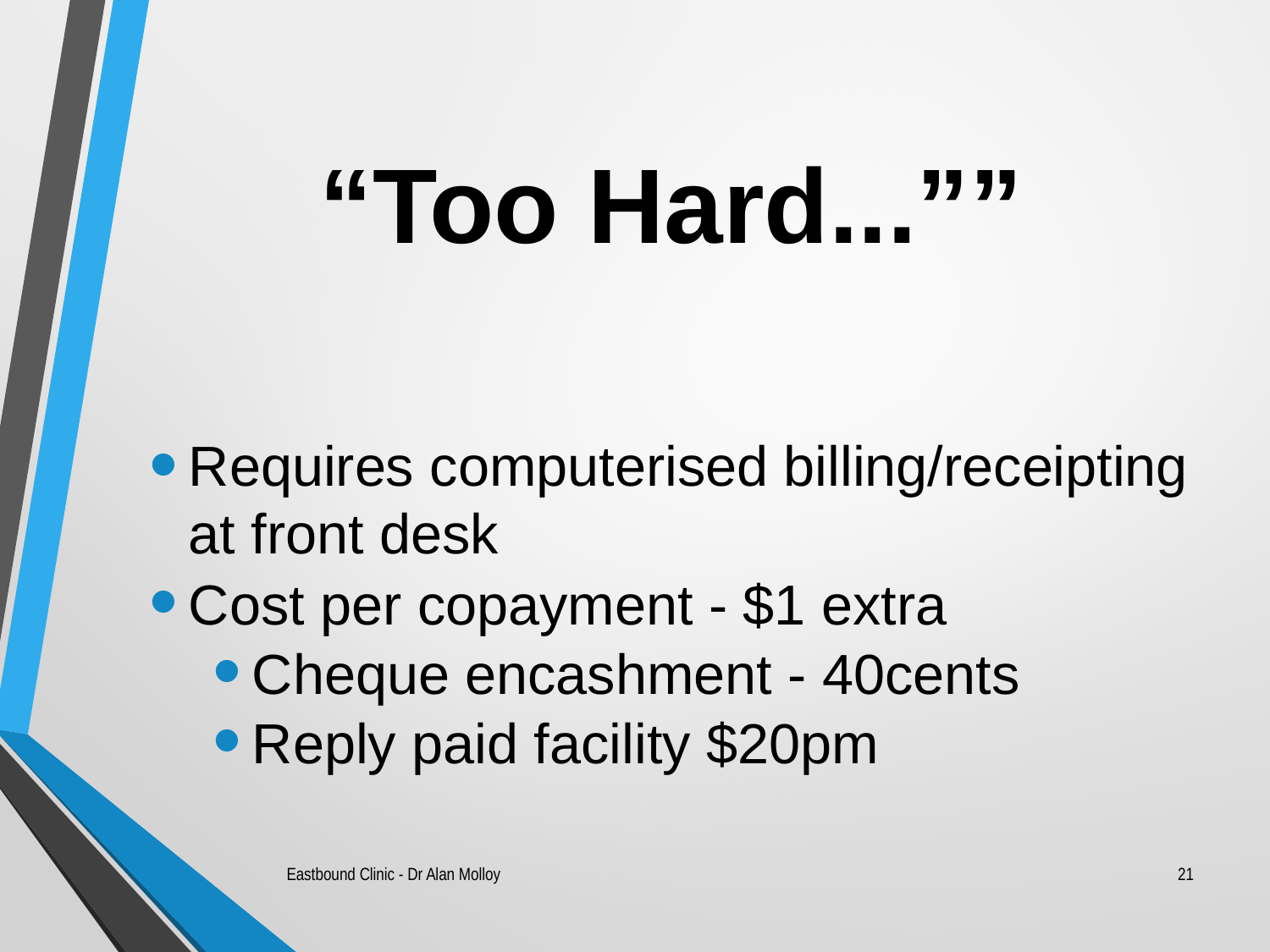

# “Too Hard...””
Requires computerised billing/receipting at front desk
Cost per copayment - $1 extra
Cheque encashment - 40cents
Reply paid facility $20pm
Eastbound Clinic - Dr Alan Molloy
21